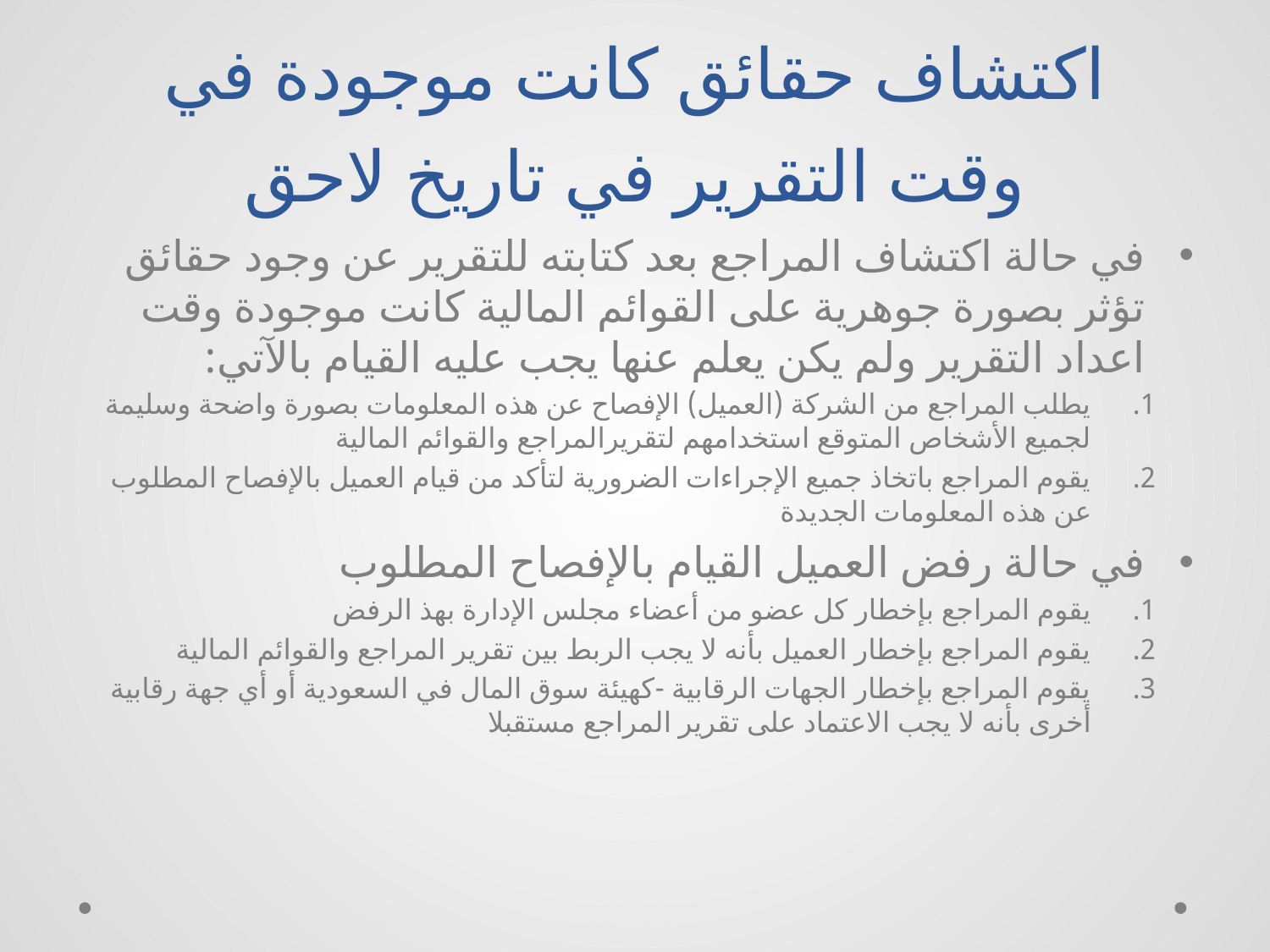

# اكتشاف حقائق كانت موجودة في وقت التقرير في تاريخ لاحق
في حالة اكتشاف المراجع بعد كتابته للتقرير عن وجود حقائق تؤثر بصورة جوهرية على القوائم المالية كانت موجودة وقت اعداد التقرير ولم يكن يعلم عنها يجب عليه القيام بالآتي:
يطلب المراجع من الشركة (العميل) الإفصاح عن هذه المعلومات بصورة واضحة وسليمة لجميع الأشخاص المتوقع استخدامهم لتقريرالمراجع والقوائم المالية
يقوم المراجع باتخاذ جميع الإجراءات الضرورية لتأكد من قيام العميل بالإفصاح المطلوب عن هذه المعلومات الجديدة
في حالة رفض العميل القيام بالإفصاح المطلوب
يقوم المراجع بإخطار كل عضو من أعضاء مجلس الإدارة بهذ الرفض
يقوم المراجع بإخطار العميل بأنه لا يجب الربط بين تقرير المراجع والقوائم المالية
يقوم المراجع بإخطار الجهات الرقابية -كهيئة سوق المال في السعودية أو أي جهة رقابية أخرى بأنه لا يجب الاعتماد على تقرير المراجع مستقبلا